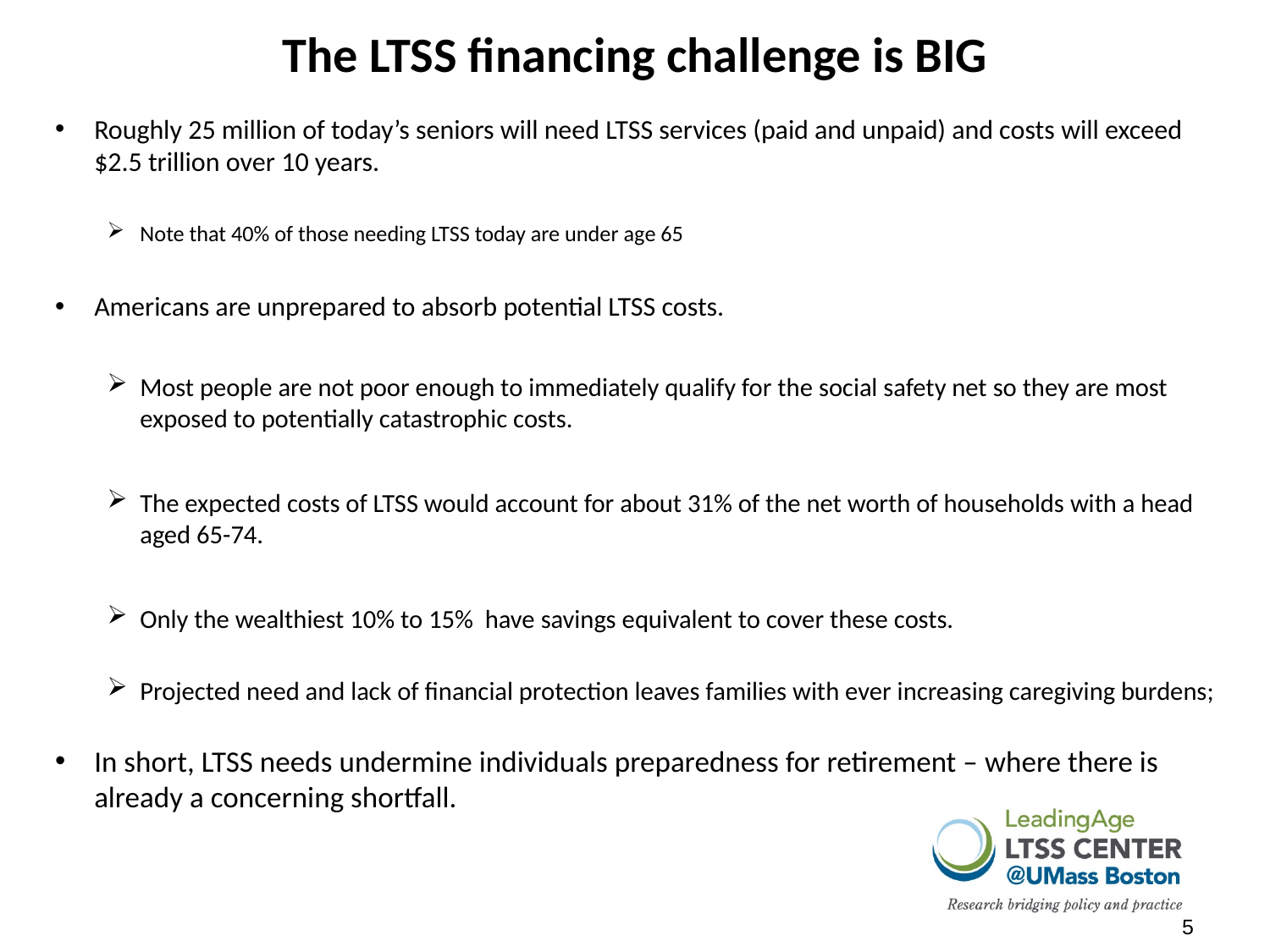

# The LTSS financing challenge is BIG
Roughly 25 million of today’s seniors will need LTSS services (paid and unpaid) and costs will exceed $2.5 trillion over 10 years.

Note that 40% of those needing LTSS today are under age 65

Americans are unprepared to absorb potential LTSS costs.

Most people are not poor enough to immediately qualify for the social safety net so they are most exposed to potentially catastrophic costs.

The expected costs of LTSS would account for about 31% of the net worth of households with a head aged 65-74.

Only the wealthiest 10% to 15%  have savings equivalent to cover these costs.

Projected need and lack of financial protection leaves families with ever increasing caregiving burdens;

In short, LTSS needs undermine individuals preparedness for retirement – where there is already a concerning shortfall.

5